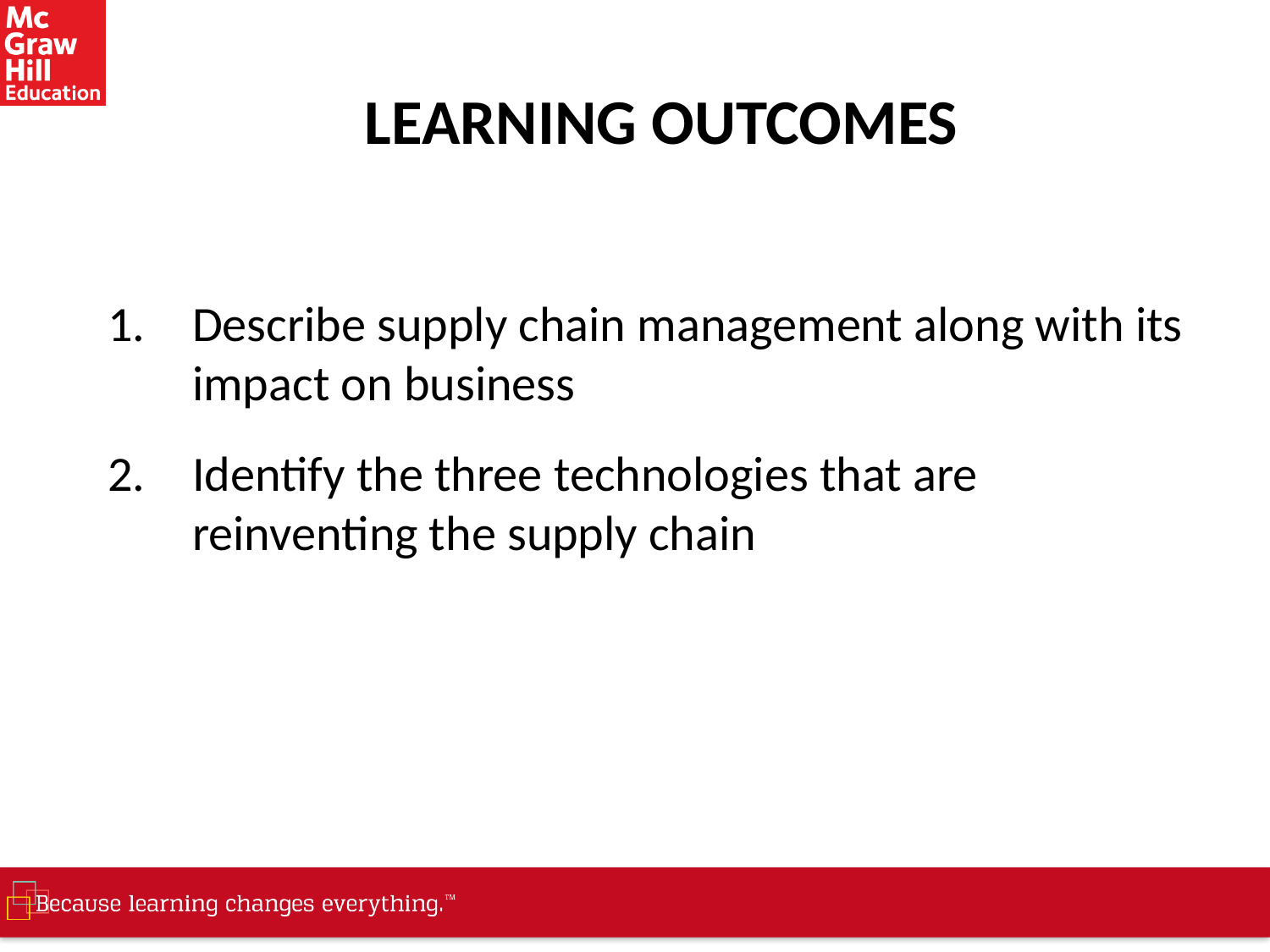

# LEARNING OUTCOMES
Describe supply chain management along with its impact on business
Identify the three technologies that are reinventing the supply chain